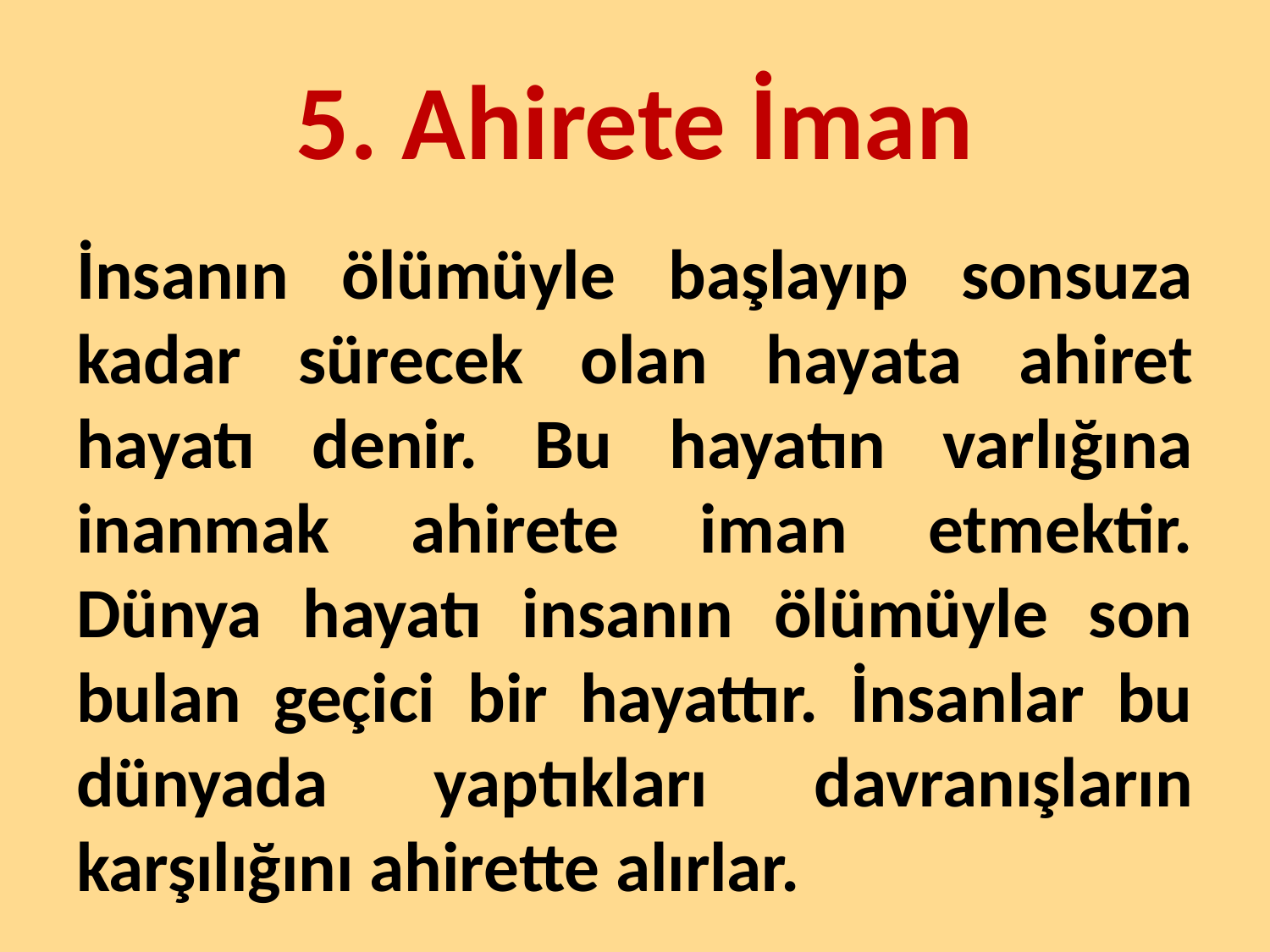

# 5. Ahirete İman
İnsanın ölümüyle başlayıp sonsuza kadar sürecek olan hayata ahiret hayatı denir. Bu hayatın varlığına inanmak ahirete iman etmektir. Dünya hayatı insanın ölümüyle son bulan geçici bir hayattır. İnsanlar bu dünyada yaptıkları davranışların karşılığını ahirette alırlar.